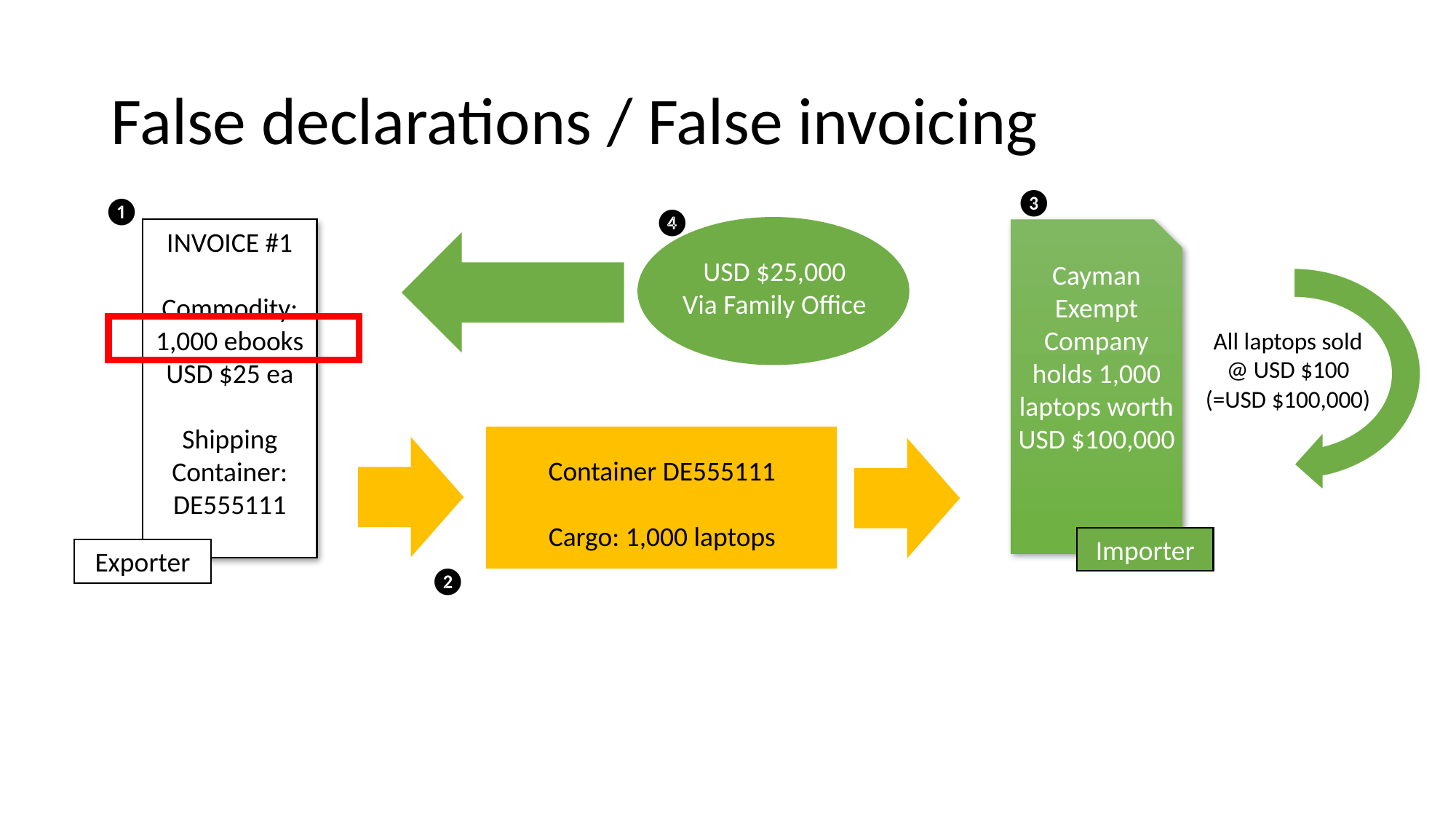

# False declarations / False invoicing
❸
❶
❹

INVOICE #1

Commodity:
1,000 ebooks
USD $25 ea

Shipping Container:
DE555111

USD $25,000
Via Family Office
Cayman Exempt Company holds 1,000 laptops worth USD $100,000

All laptops sold @ USD $100 (=USD $100,000)

Container DE555111

Cargo: 1,000 laptops
Importer
Exporter
❷